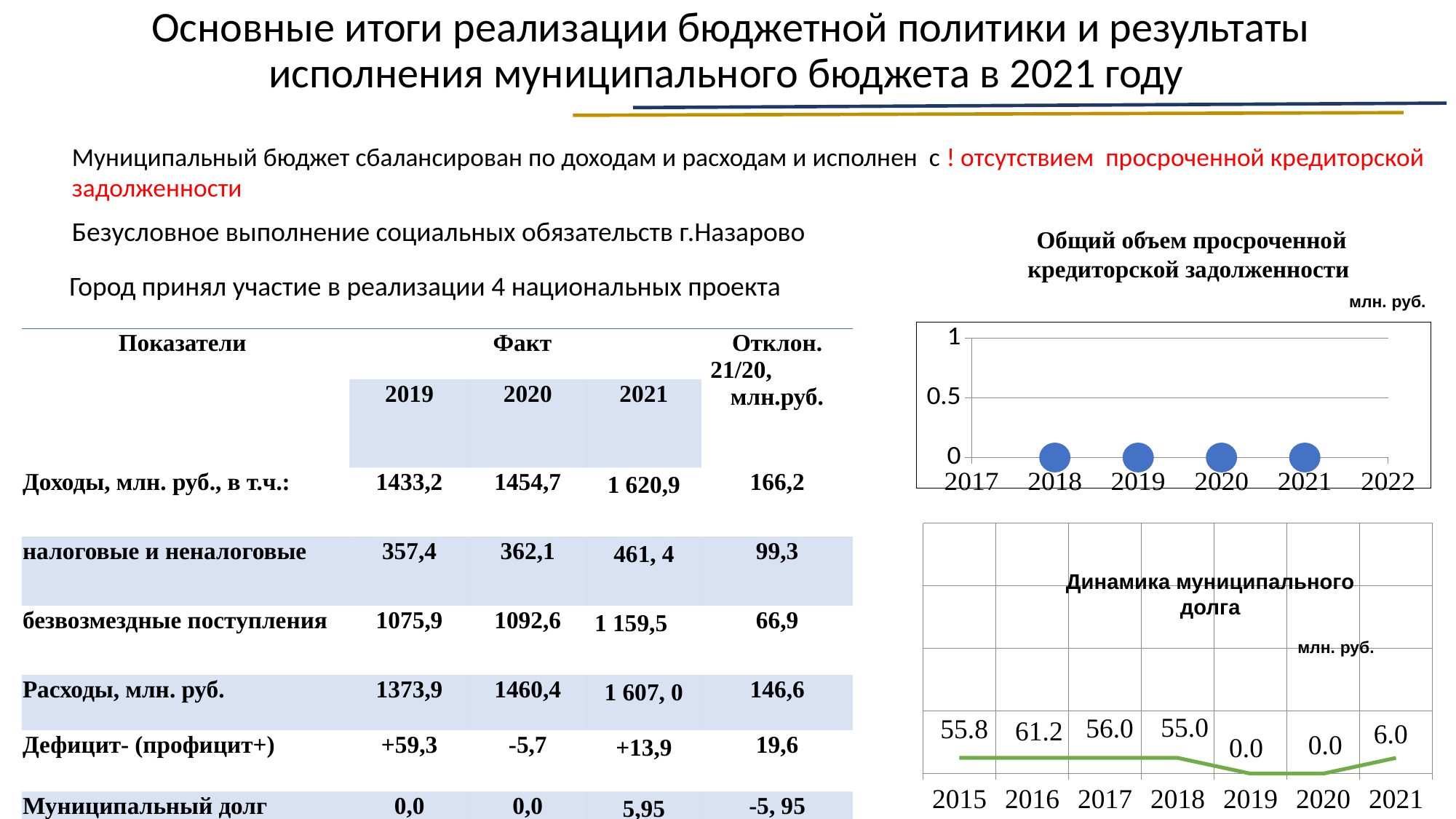

# Основные итоги реализации бюджетной политики и результаты исполнения муниципального бюджета в 2021 году
Муниципальный бюджет сбалансирован по доходам и расходам и исполнен  с ! отсутствием  просроченной кредиторской задолженности
Безусловное выполнение социальных обязательств г.Назарово
Общий объем просроченной кредиторской задолженности

  Город принял участие в реализации 4 национальных проекта
млн. руб.

### Chart

| Category | Значения Y |
|---|---|
| Показатели | Факт |  |  | Отклон. 21/20, млн.руб. |
| --- | --- | --- | --- | --- |
|  | 2019 | 2020 | 2021 |  |
| Доходы, млн. руб., в т.ч.: | 1433,2 | 1454,7 | 1 620,9 | 166,2 |
| налоговые и неналоговые | 357,4 | 362,1 | 461, 4 | 99,3 |
| безвозмездные поступления | 1075,9 | 1092,6 | 1 159,5 | 66,9 |
| Расходы, млн. руб. | 1373,9 | 1460,4 | 1 607, 0 | 146,6 |
| Дефицит- (профицит+) | +59,3 | -5,7 | +13,9 | 19,6 |
| Муниципальный долг | 0,0 | 0,0 | 5,95 | -5, 95 |

### Chart

| Category | Всего |
|---|---|
| 2015 | 55.8 |
| 2016 | 61.2 |
| 2017 | 56.0 |
| 2018 | 55.0 |
| 2019 | 0.0 |
| 2020 | 0.0 |
| 2021 | 5.95 |
Динамика муниципального долга

млн. руб.